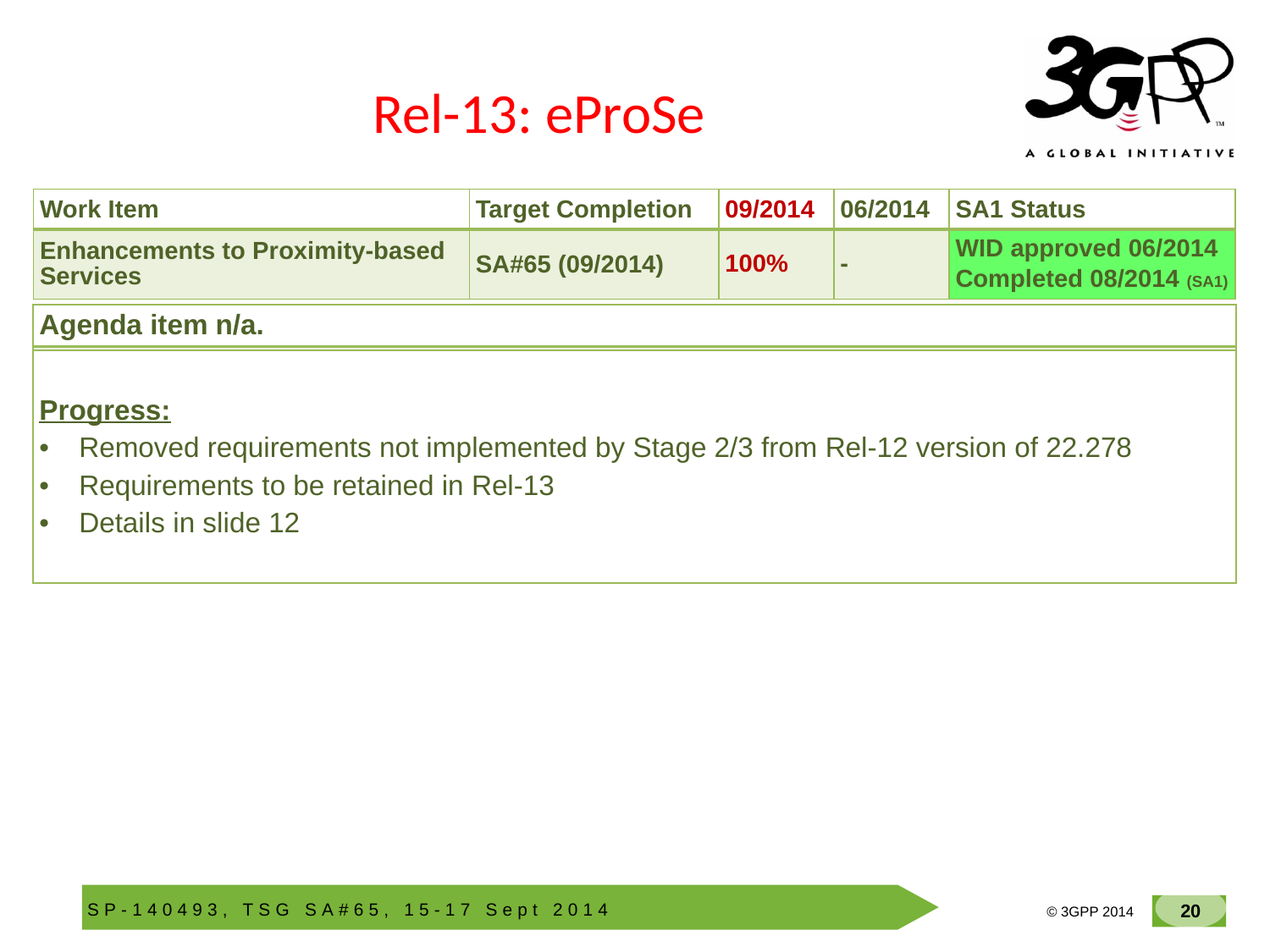

# Rel-13: eProSe
| Work Item | Target Completion | 09/2014 | 06/2014 | SA1 Status |
| --- | --- | --- | --- | --- |
| Enhancements to Proximity-based Services | SA#65 (09/2014) | 100% | - | WID approved 06/2014 Completed 08/2014 (SA1) |
| Agenda item n/a. |
| --- |
|  |
| Progress: Removed requirements not implemented by Stage 2/3 from Rel-12 version of 22.278 Requirements to be retained in Rel-13 Details in slide 12 |